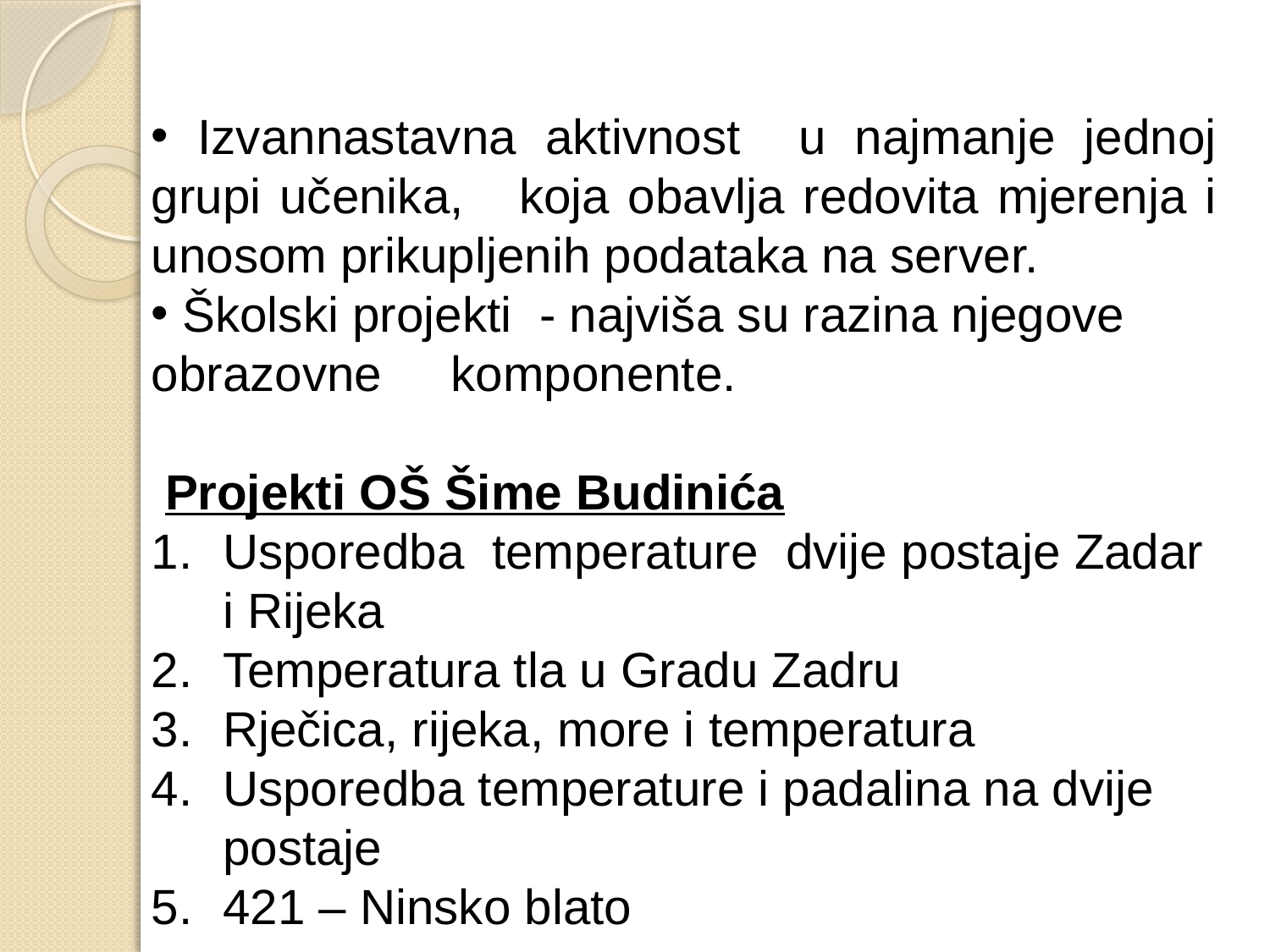

Izvannastavna aktivnost  u najmanje jednoj grupi učenika,   koja obavlja redovita mjerenja i unosom prikupljenih podataka na server.
 Školski projekti  - najviša su razina njegove obrazovne     komponente.

 Projekti OŠ Šime Budinića
Usporedba  temperature  dvije postaje Zadar i Rijeka
Temperatura tla u Gradu Zadru
Rječica, rijeka, more i temperatura
Usporedba temperature i padalina na dvije postaje
421 – Ninsko blato